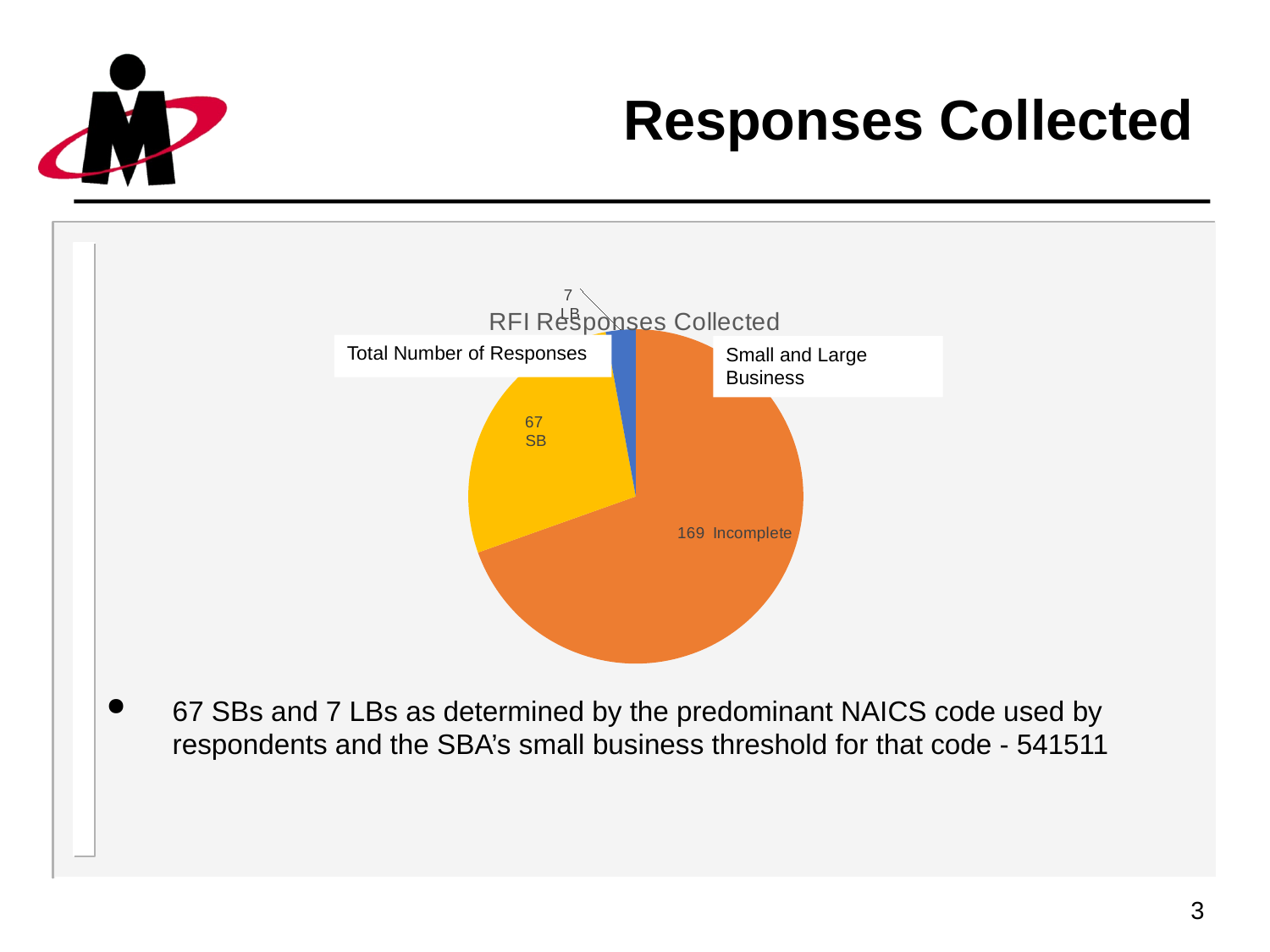

# Responses Collected

67 SBs and 7 LBs as determined by the predominant NAICS code used by respondents and the SBA’s small business threshold for that code - 541511

[unsupported chart]

Total Number of Responses
Small and Large Business
3